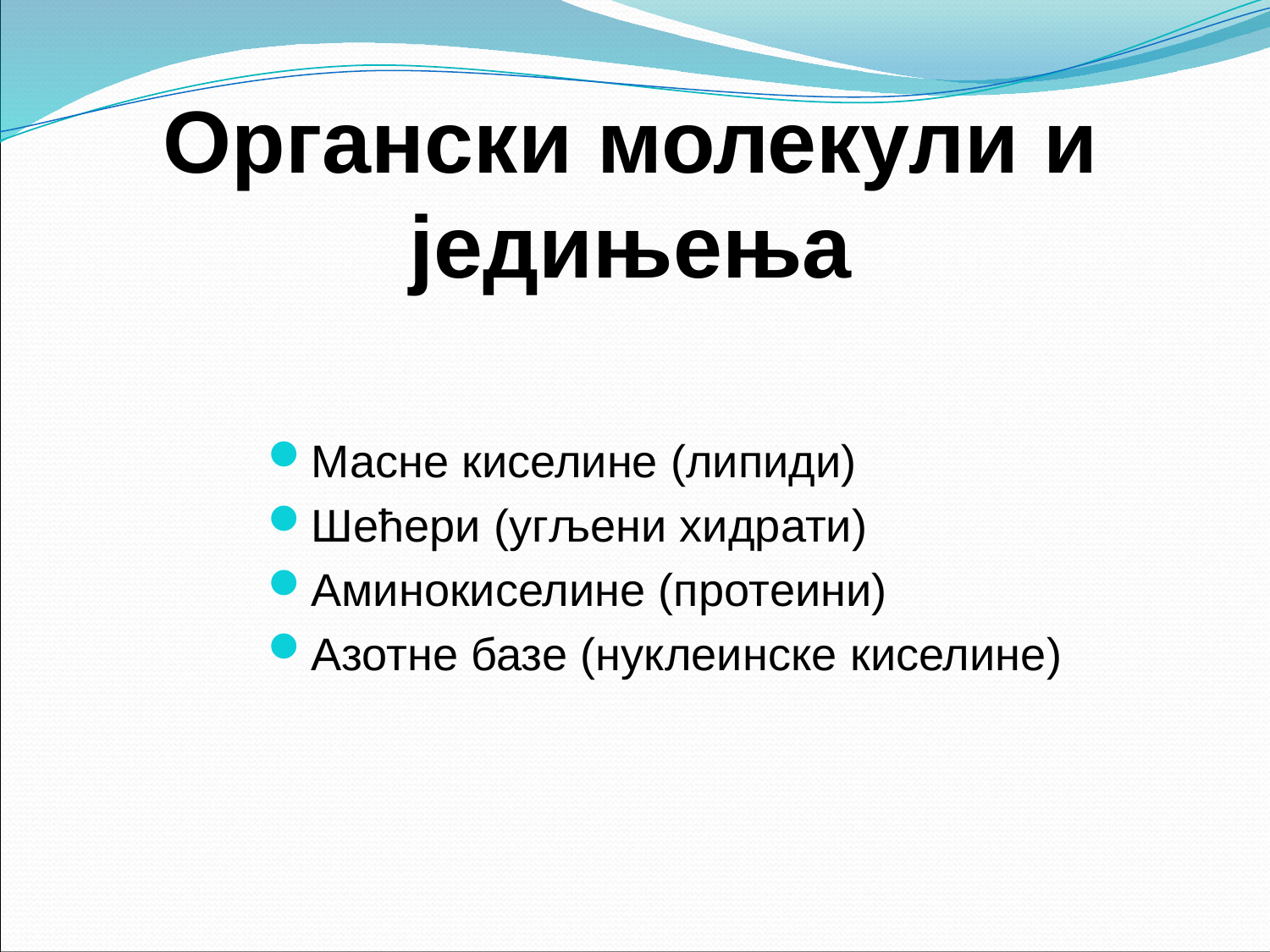

# Органски молекули и једињења
Масне киселине (липиди)
Шећери (угљени хидрати)
Аминокиселине (протеини)
Азотне базе (нуклеинске киселине)